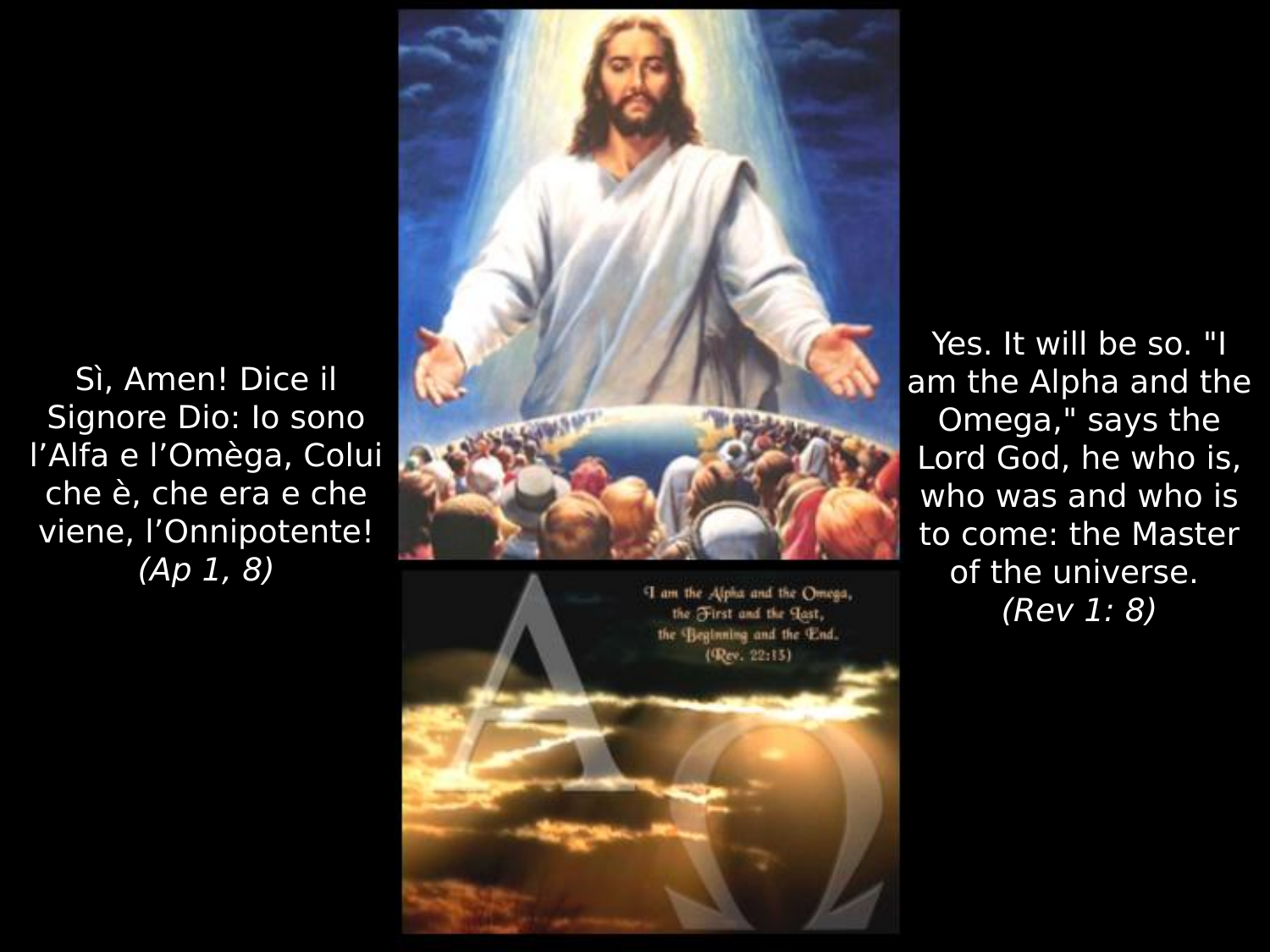

Yes. It will be so. "I am the Alpha and the Omega," says the Lord God, he who is, who was and who is to come: the Master of the universe.
(Rev 1: 8)
# Sì, Amen! Dice il Signore Dio: Io sono l’Alfa e l’Omèga, Colui che è, che era e che viene, l’Onnipotente! (Ap 1, 8)